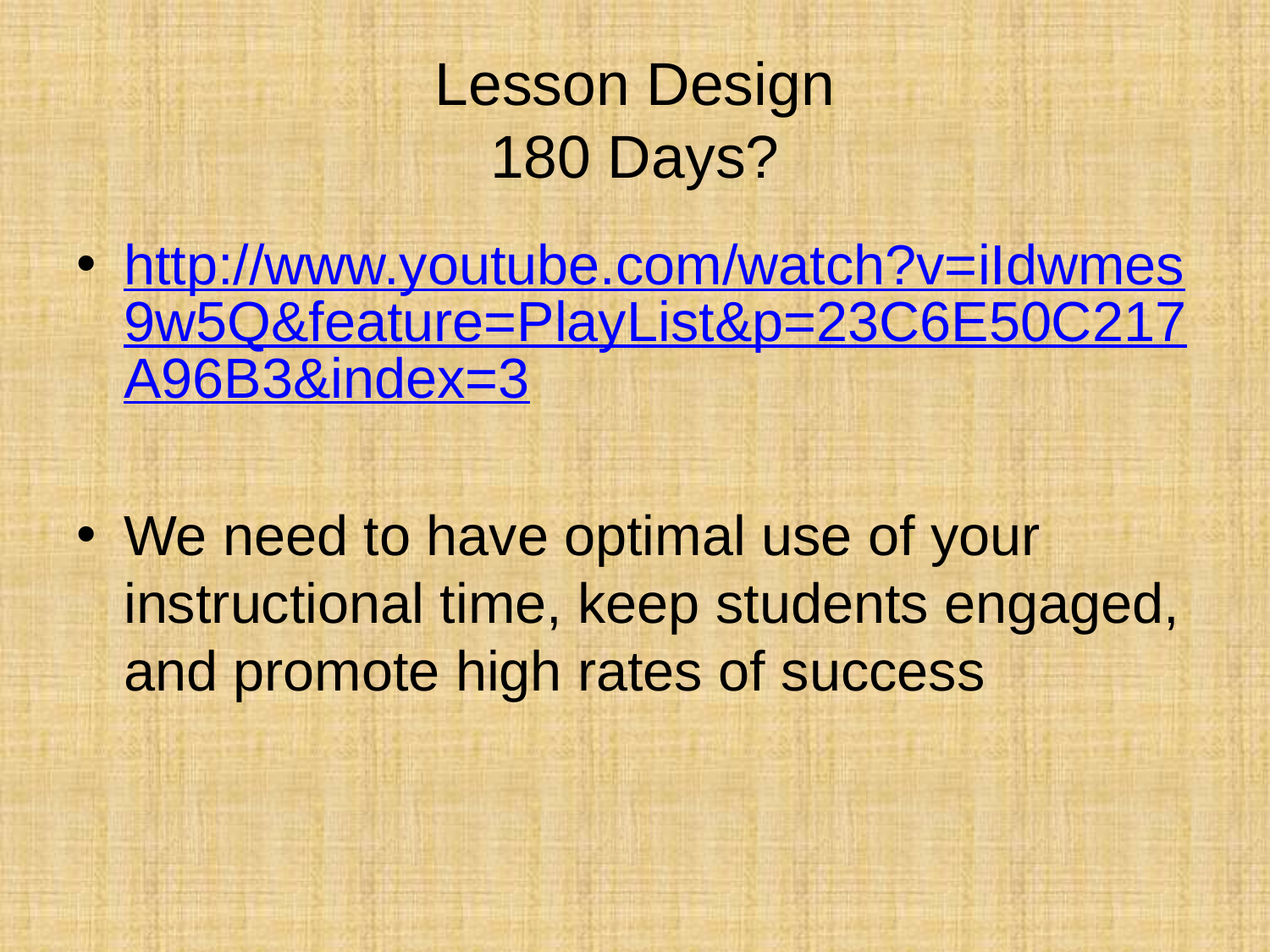

# Lesson Design 180 Days?
http://www.youtube.com/watch?v=iIdwmes9w5Q&feature=PlayList&p=23C6E50C217A96B3&index=3

We need to have optimal use of your instructional time, keep students engaged, and promote high rates of success